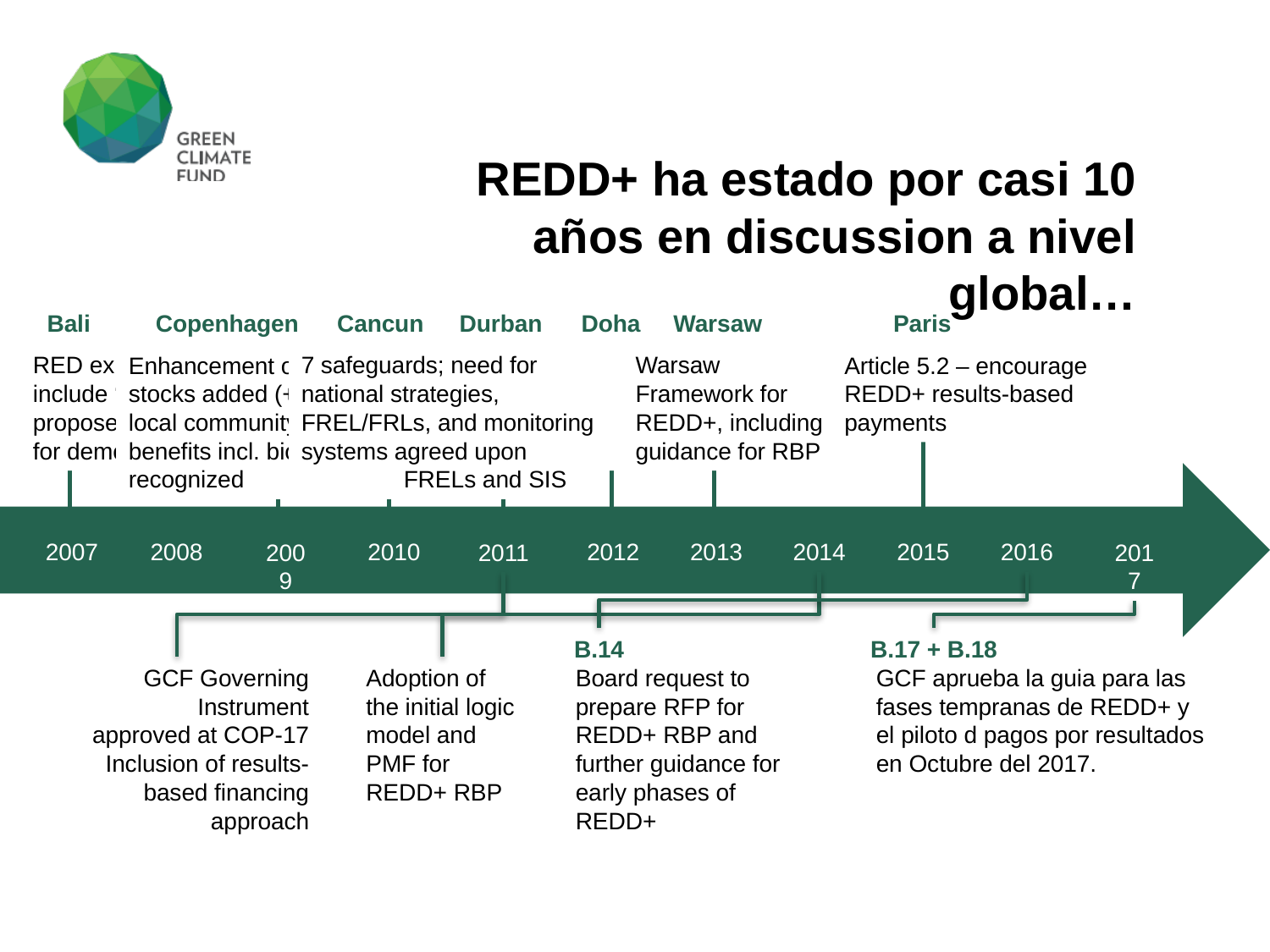

REDD+ ha estado por casi 10 años en discussion a nivel global…
Bali
Copenhagen
Cancun
Durban
Doha
Warsaw
Paris
RED expanded to REDD to include ‘degradation’; + proposed; indicative guidance for demonstration activities
Enhancement of forest carbon stocks added (+); indigenous and local community engagement, co-benefits incl. biodiversity recognized
7 safeguards; need for national strategies, FREL/FRLs, and monitoring systems agreed upon
Agreement on market and non-market-based approaches to finance; methodological guidance for FRELs and SIS
Design of MRV systems addressed
Warsaw Framework for REDD+, including guidance for RBP
Article 5.2 – encourage REDD+ results-based payments

2007
2008
2010
2012
2013
2014
2015
2016
2009
2011
2017
B.17 + B.18
B.14
GCF Governing Instrument
approved at COP-17
Inclusion of results-based financing approach
Adoption of the initial logic model and PMF for REDD+ RBP
Board request to prepare RFP for REDD+ RBP and further guidance for early phases of REDD+
GCF aprueba la guia para las fases tempranas de REDD+ y el piloto d pagos por resultados en Octubre del 2017.